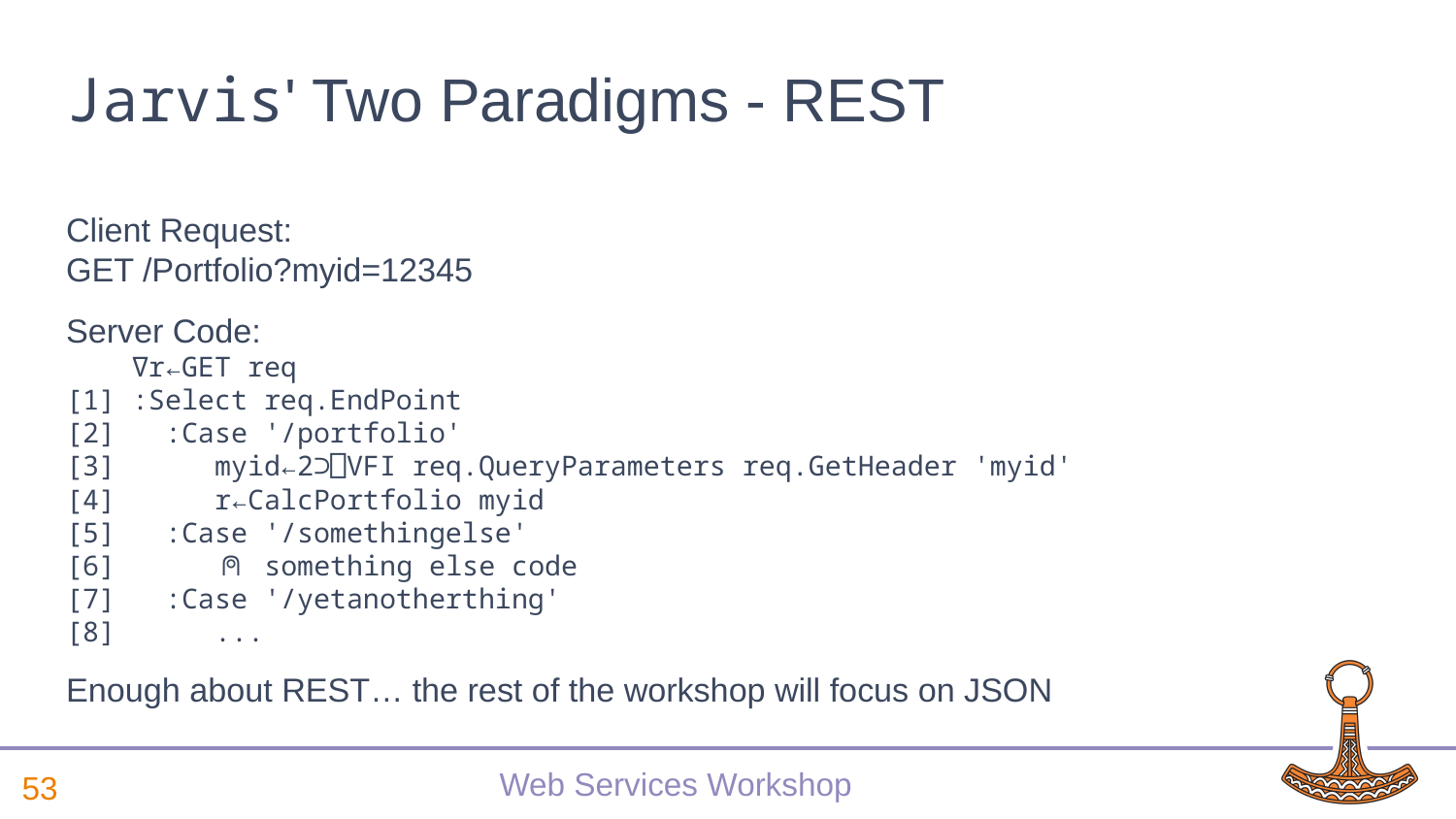

# Jarvis' Two Paradigms - REST
Client Request:
GET /Portfolio?myid=12345
Server Code:
    ∇r←GET req
[1] :Select req.EndPoint
[2]   :Case '/portfolio'
[3]      myid←2⊃⎕VFI req.QueryParameters req.GetHeader 'myid'
[4]      r←CalcPortfolio myid
[5]   :Case '/somethingelse'
[6]      ⍝ something else code
[7]   :Case '/yetanotherthing'
[8]      ...
Enough about REST… the rest of the workshop will focus on JSON